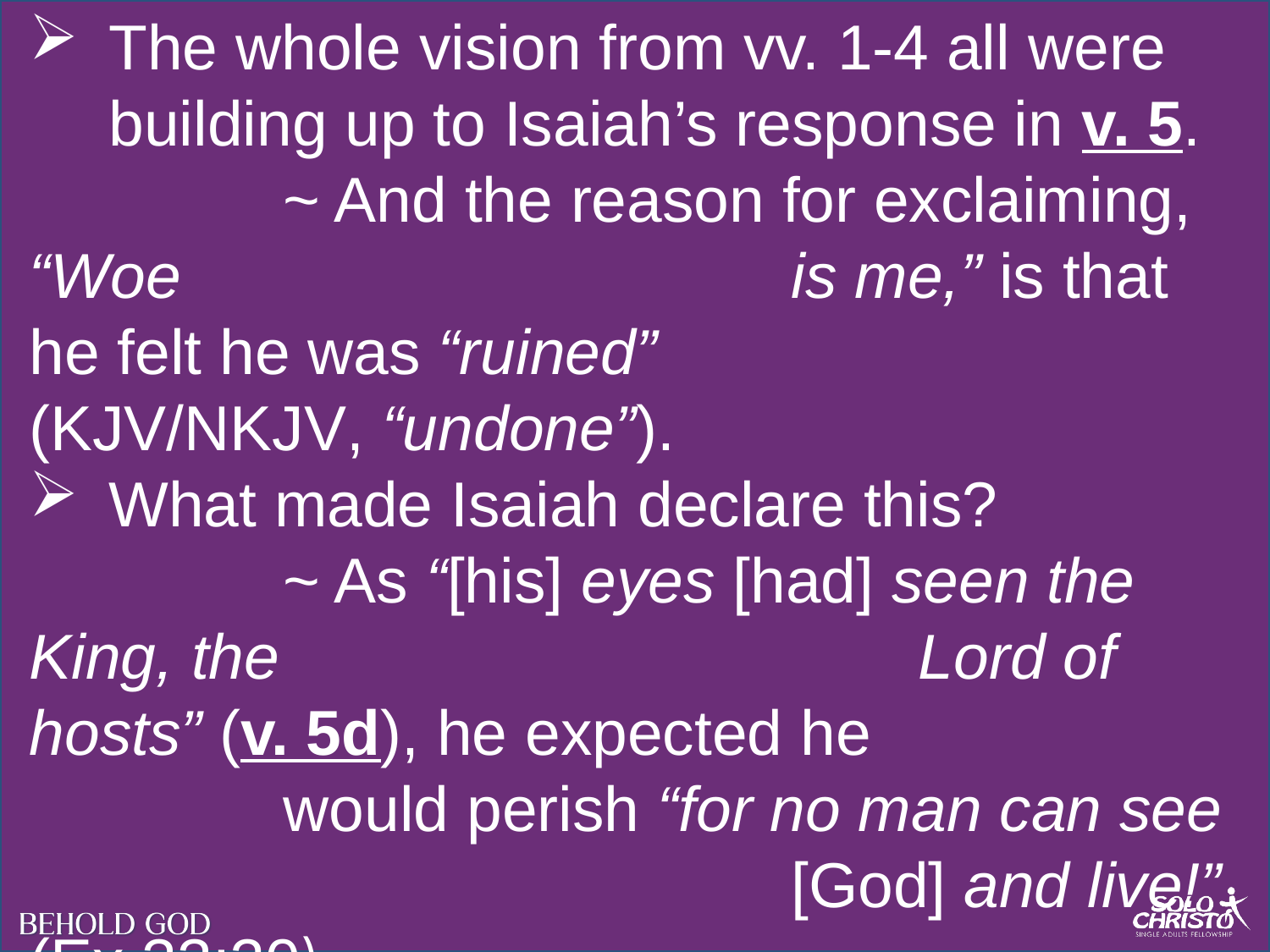

The whole vision from vv. 1-4 all were building up to Isaiah’s response in v. 5.
		~ And the reason for exclaiming, “Woe 					is me,” is that he felt he was “ruined” 				(kjv/nkjv, “undone”).
What made Isaiah declare this?
		~ As “[his] eyes [had] seen the King, the 					Lord of hosts” (v. 5d), he expected he 					would perish “for no man can see 						[God] and live!” (Ex 33:20)
		~ And the reason for this is in v. 5bc.